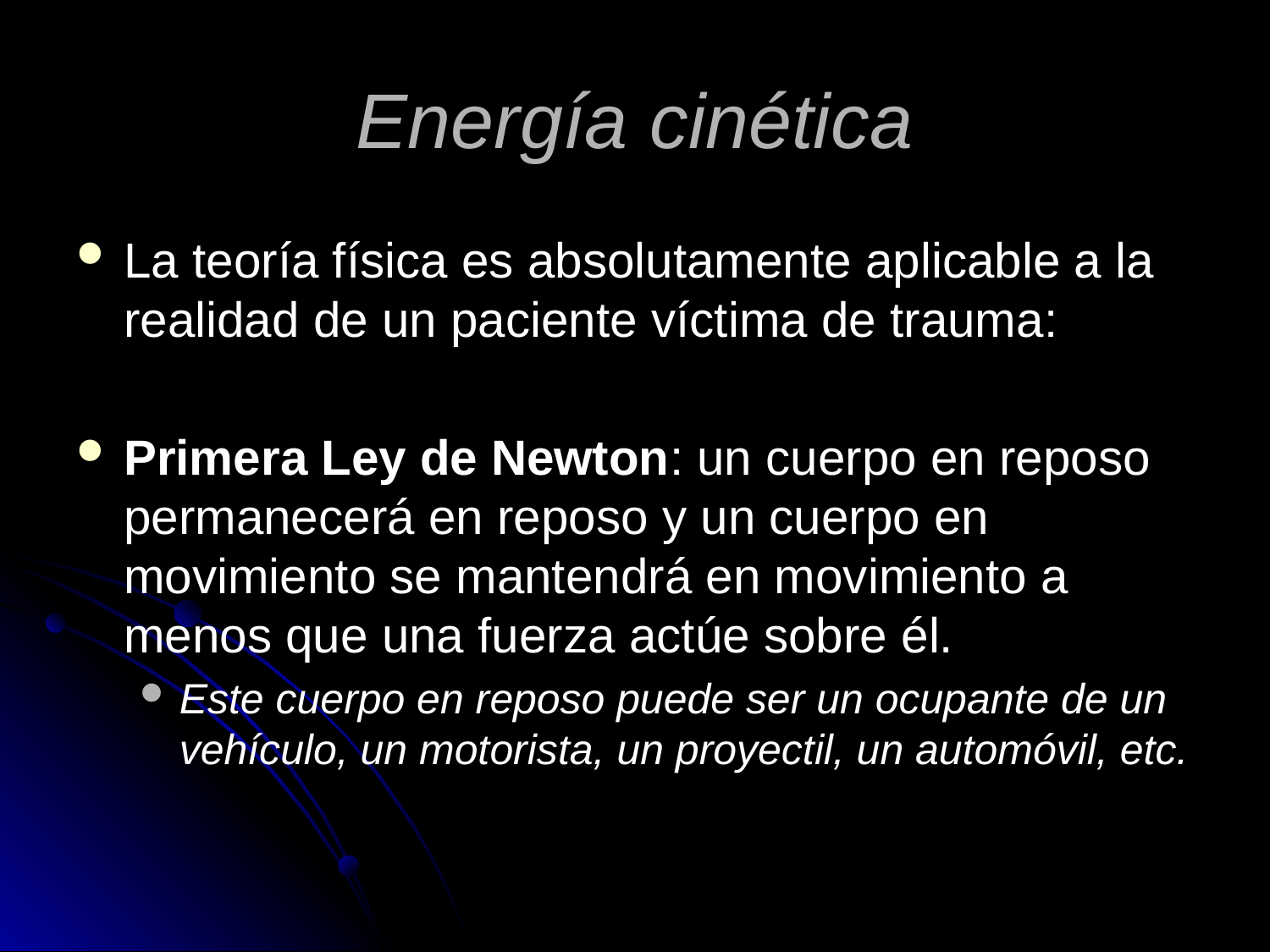

# Energía cinética
La teoría física es absolutamente aplicable a la realidad de un paciente víctima de trauma:

Primera Ley de Newton: un cuerpo en reposo permanecerá en reposo y un cuerpo en movimiento se mantendrá en movimiento a menos que una fuerza actúe sobre él.
Este cuerpo en reposo puede ser un ocupante de un vehículo, un motorista, un proyectil, un automóvil, etc.